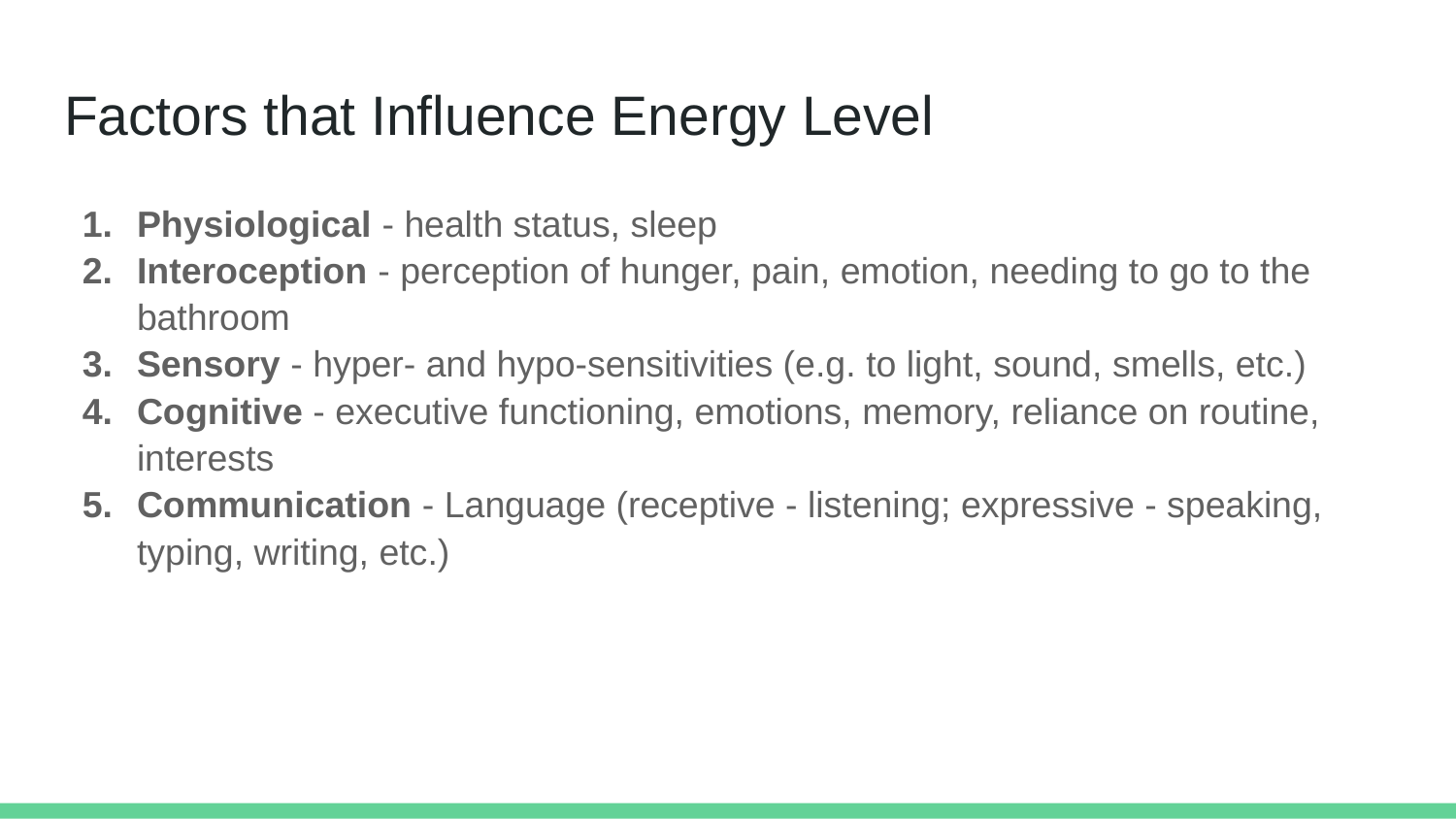

# Factors that Influence Energy Level
Physiological - health status, sleep
Interoception - perception of hunger, pain, emotion, needing to go to the bathroom
Sensory - hyper- and hypo-sensitivities (e.g. to light, sound, smells, etc.)
Cognitive - executive functioning, emotions, memory, reliance on routine, interests
Communication - Language (receptive - listening; expressive - speaking, typing, writing, etc.)